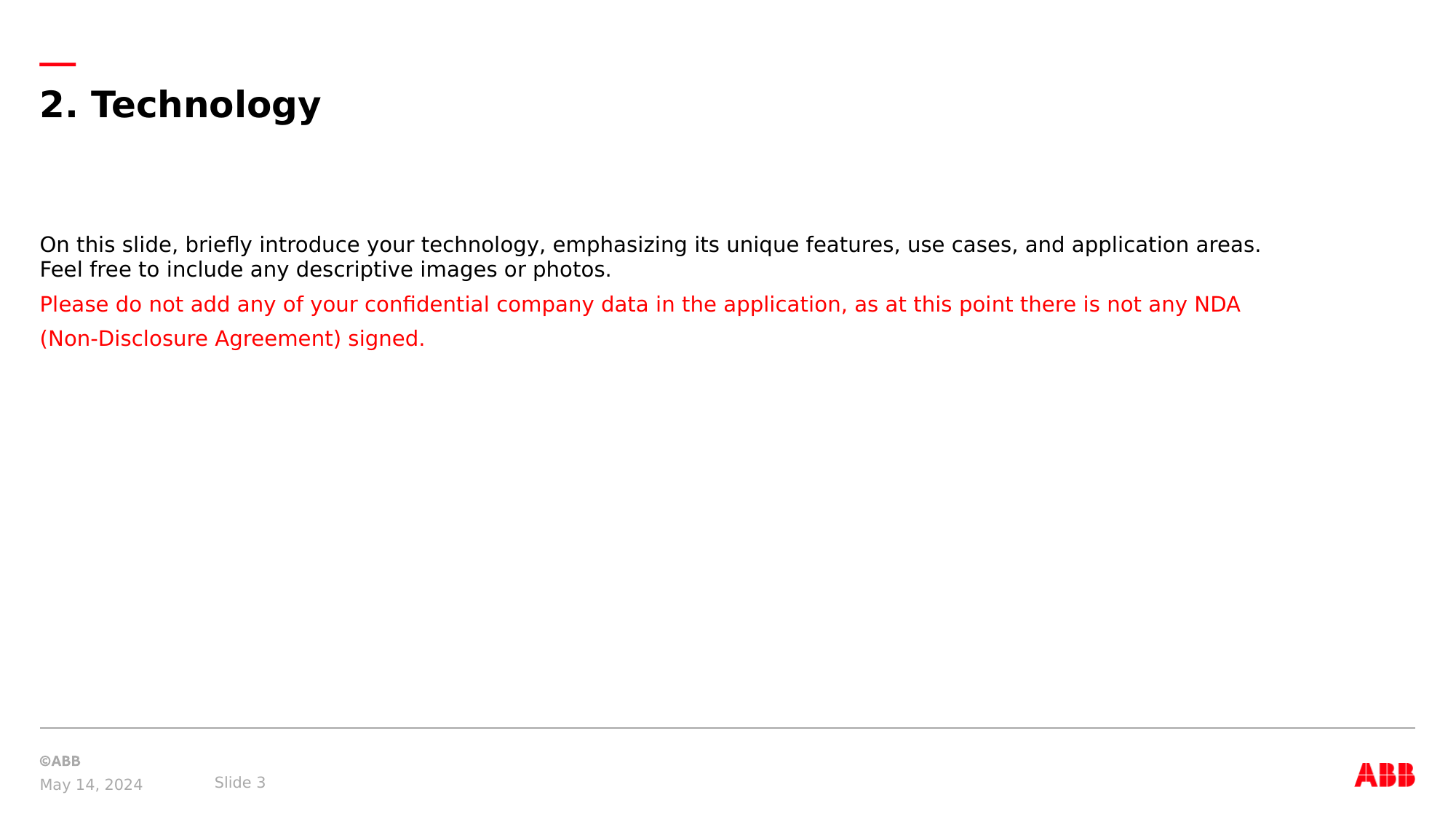

# 2. Technology

On this slide, briefly introduce your technology, emphasizing its unique features, use cases, and application areas.
Feel free to include any descriptive images or photos.
Please do not add any of your confidential company data in the application, as at this point there is not any NDA
(Non-Disclosure Agreement) signed.

Slide 3
May 14, 2024